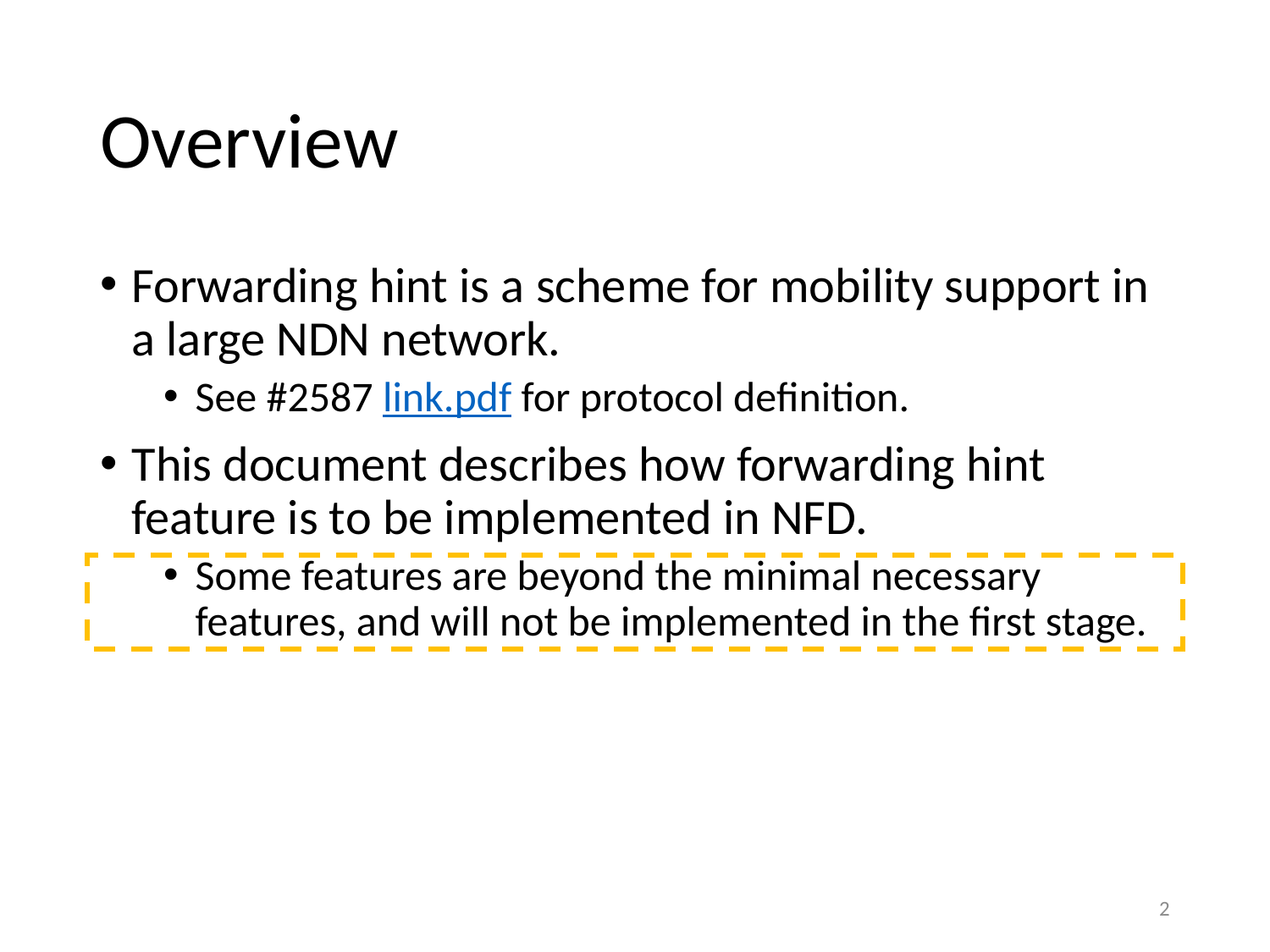

# Overview
Forwarding hint is a scheme for mobility support in a large NDN network.
See #2587 link.pdf for protocol definition.
This document describes how forwarding hint feature is to be implemented in NFD.
Some features are beyond the minimal necessary features, and will not be implemented in the first stage.

2